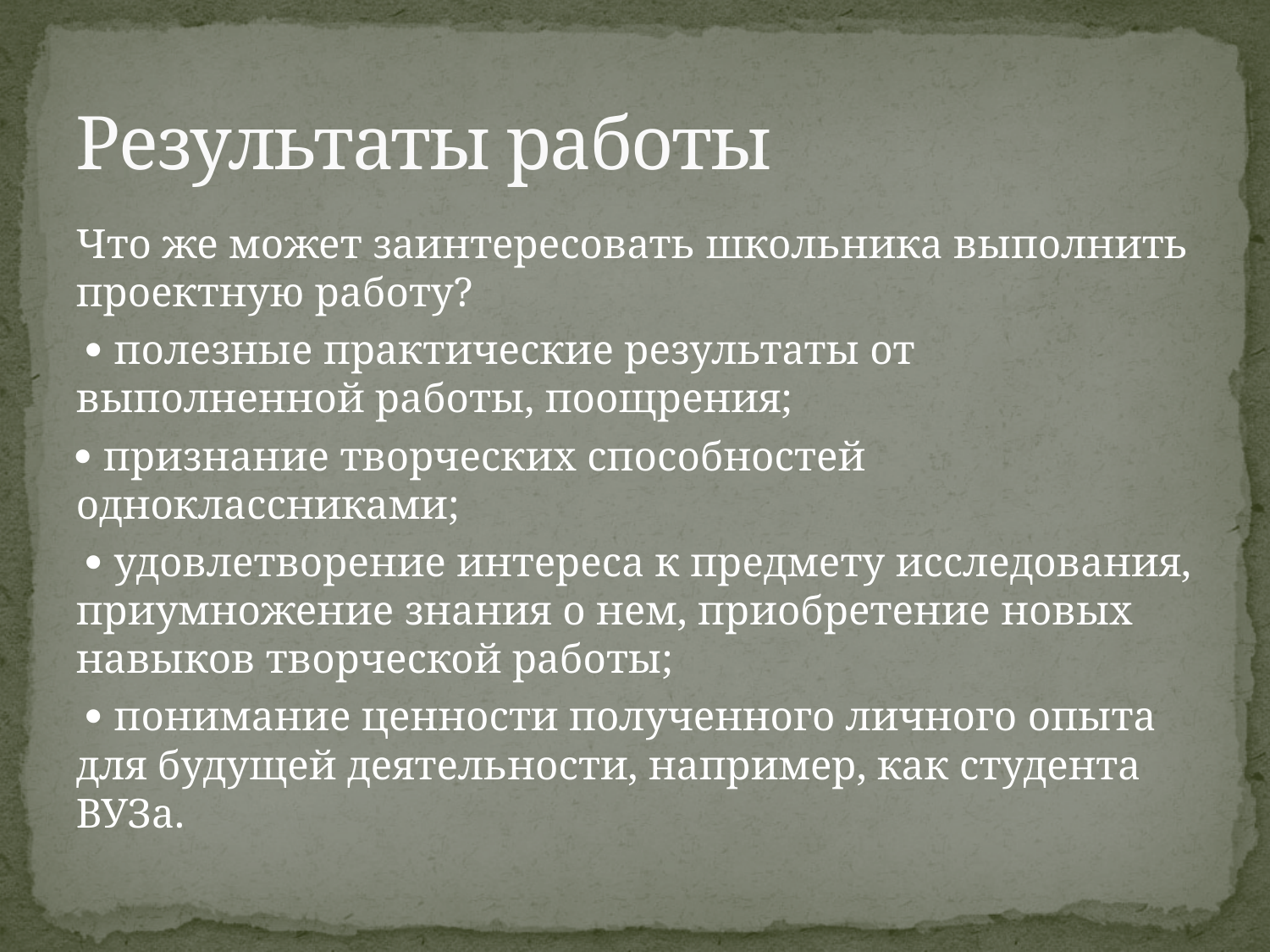

# Результаты работы
Что же может заинтересовать школьника выполнить проектную работу?
 • полезные практические результаты от выполненной работы, поощрения;
• признание творческих способностей одноклассниками;
 • удовлетворение интереса к предмету исследования, приумножение знания о нем, приобретение новых навыков творческой работы;
 • понимание ценности полученного личного опыта для будущей деятельности, например, как студента ВУЗа.